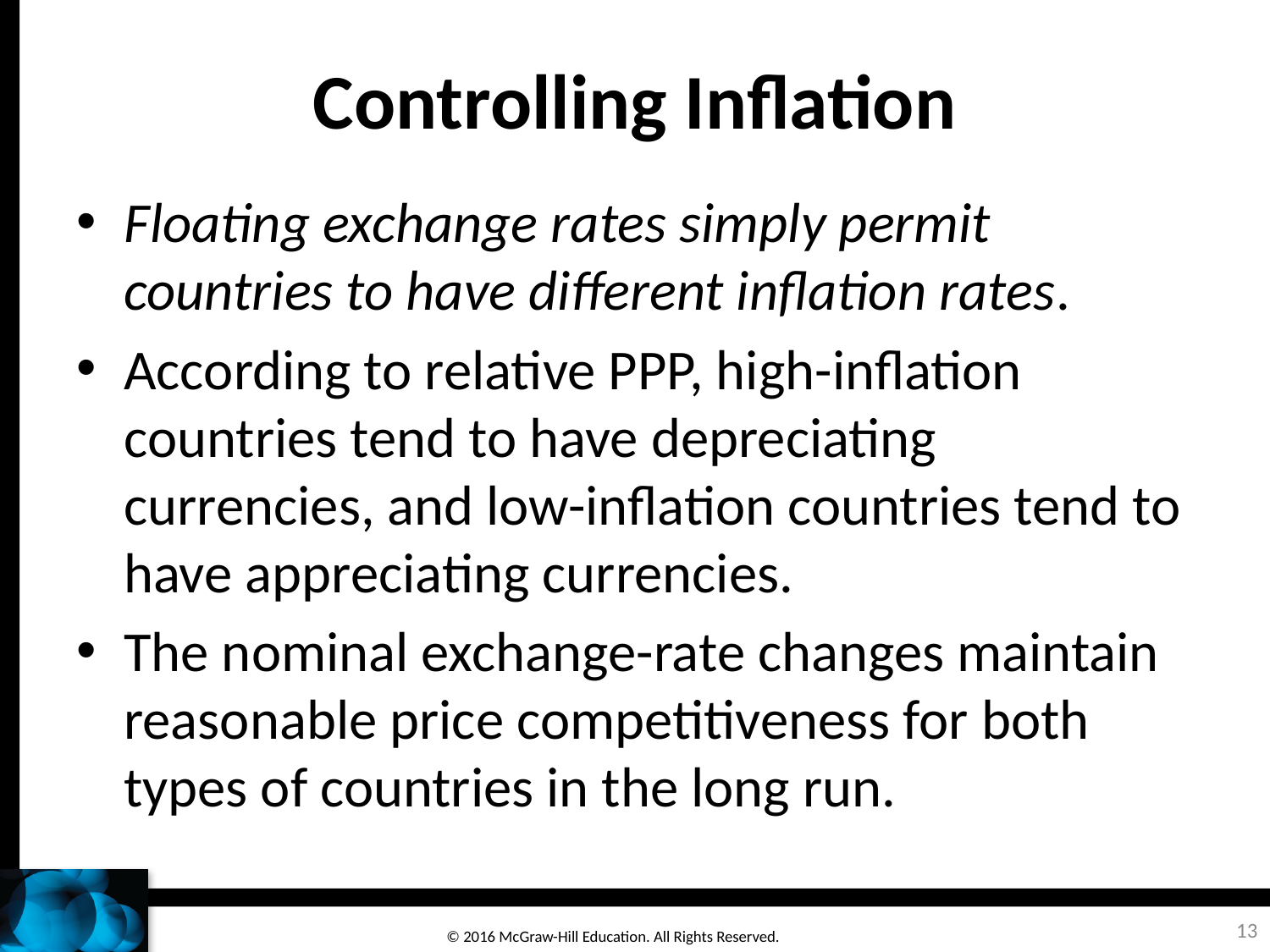

# Controlling Inflation
Floating exchange rates simply permit countries to have different inflation rates.
According to relative PPP, high-inflation countries tend to have depreciating currencies, and low-inflation countries tend to have appreciating currencies.
The nominal exchange-rate changes maintain reasonable price competitiveness for both types of countries in the long run.
13
© 2016 McGraw-Hill Education. All Rights Reserved.